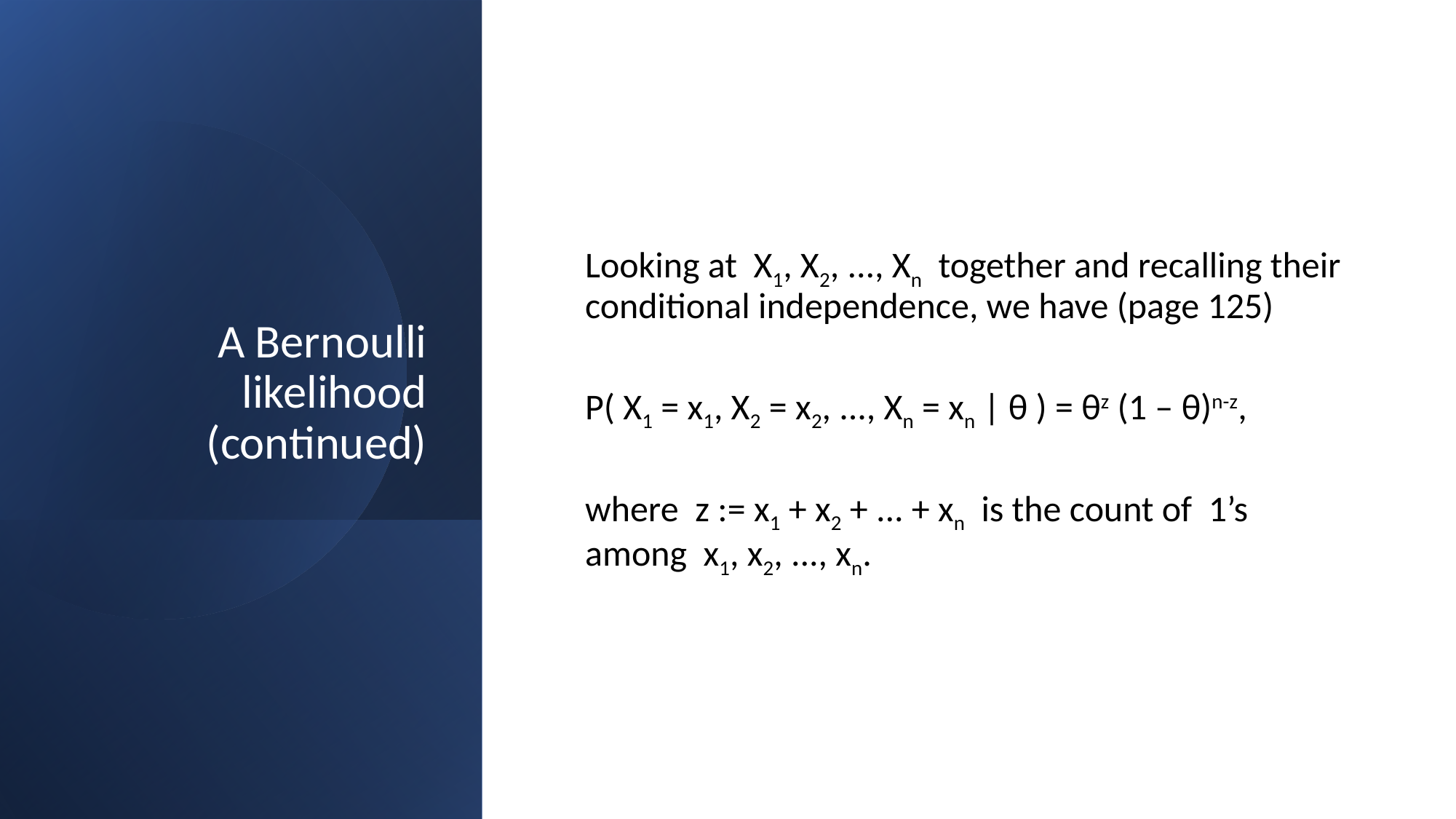

# A Bernoulli likelihood (continued)
Looking at  X1, X2, ..., Xn  together and recalling their conditional independence, we have (page 125)

P( X1 = x1, X2 = x2, ..., Xn = xn | θ ) = θz (1 – θ)n-z,

where  z := x1 + x2 + ... + xn  is the count of  1’s  among  x1, x2, ..., xn.